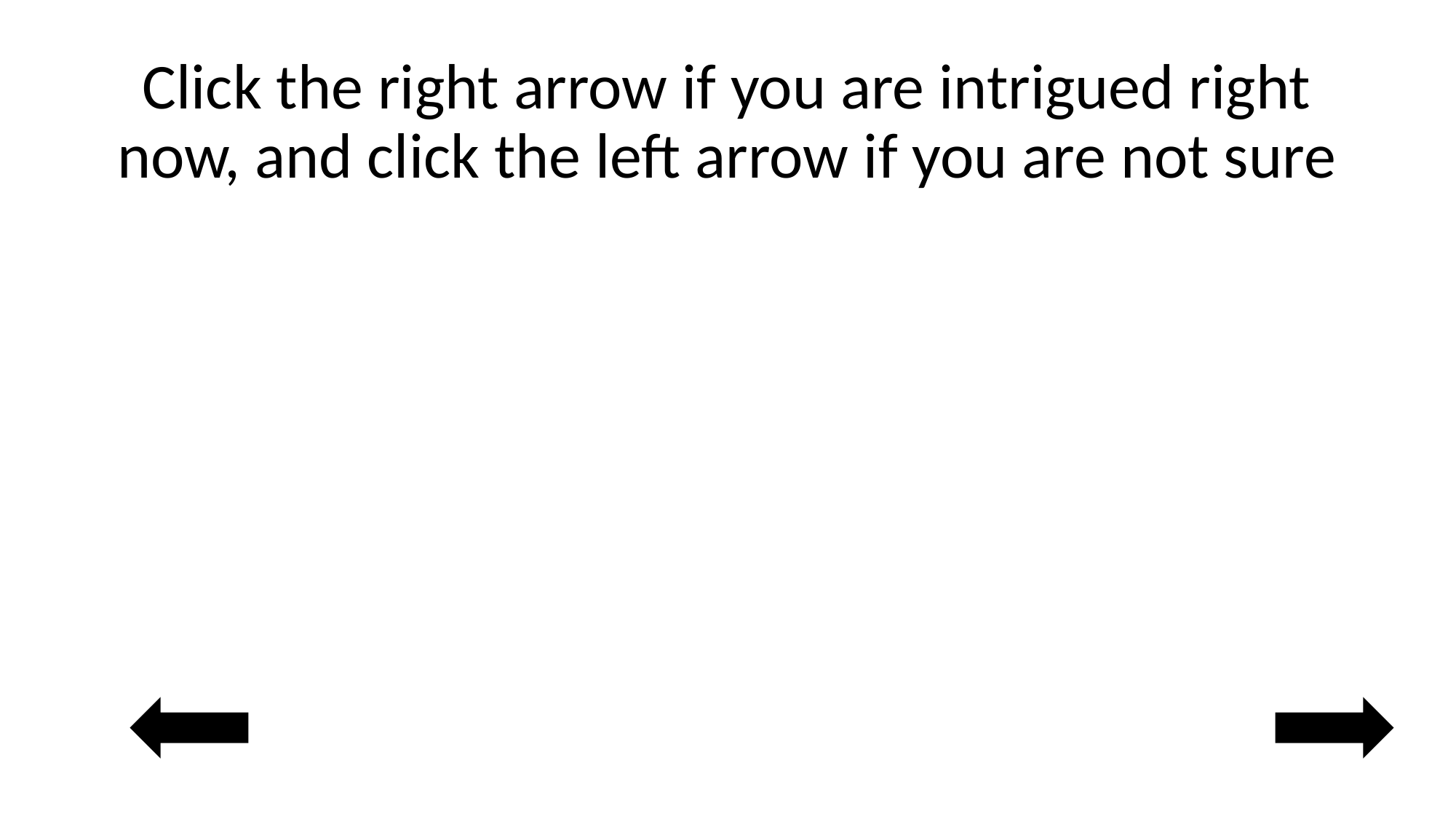

# Click the right arrow if you are intrigued right now, and click the left arrow if you are not sure